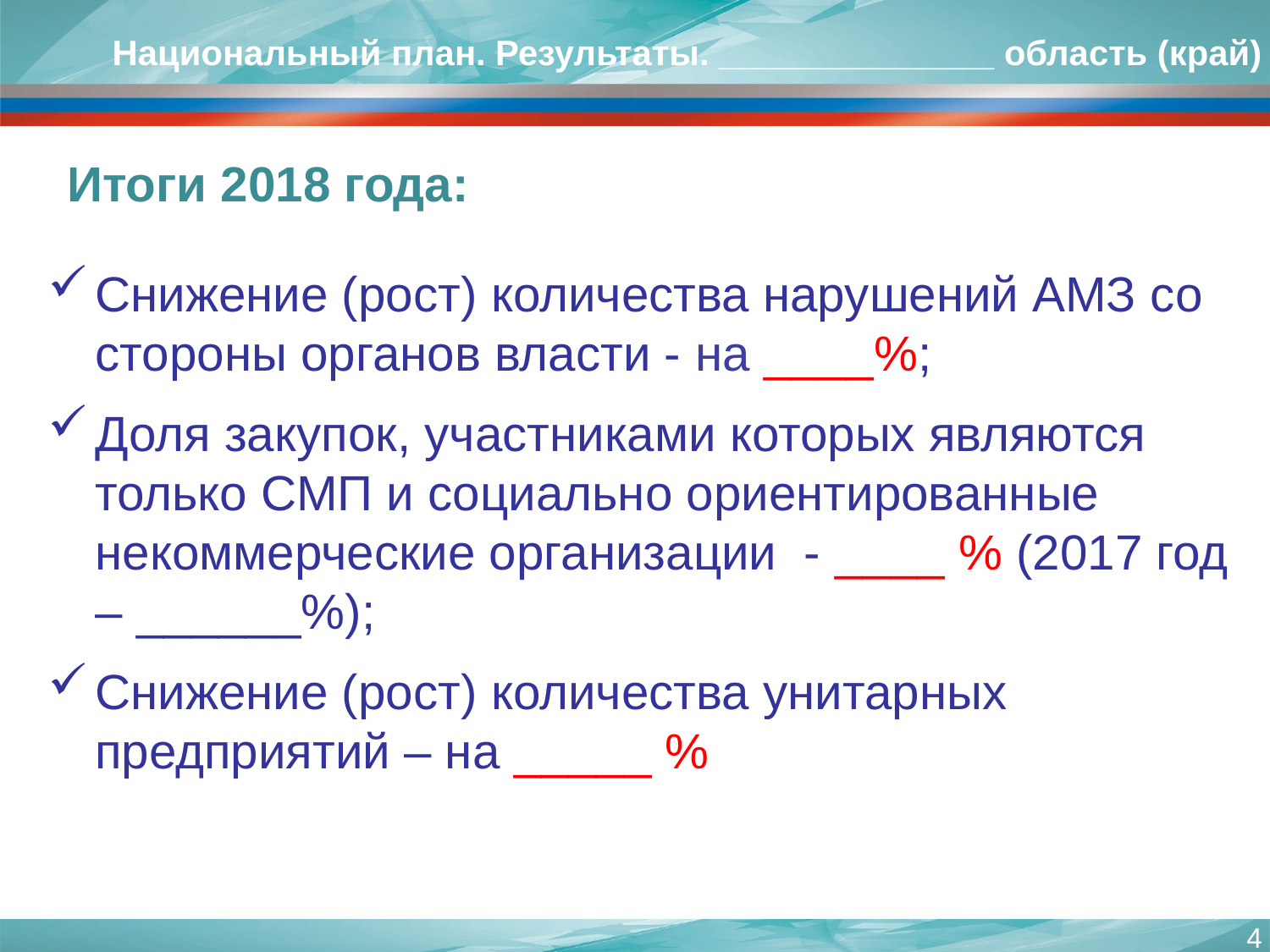

# Национальный план. Результаты. ______________ область (край)
Итоги 2018 года:
Снижение (рост) количества нарушений АМЗ со стороны органов власти - на ____%;
Доля закупок, участниками которых являются только СМП и социально ориентированные некоммерческие организации  - ____ % (2017 год – ______%);
Снижение (рост) количества унитарных предприятий – на _____ %
4